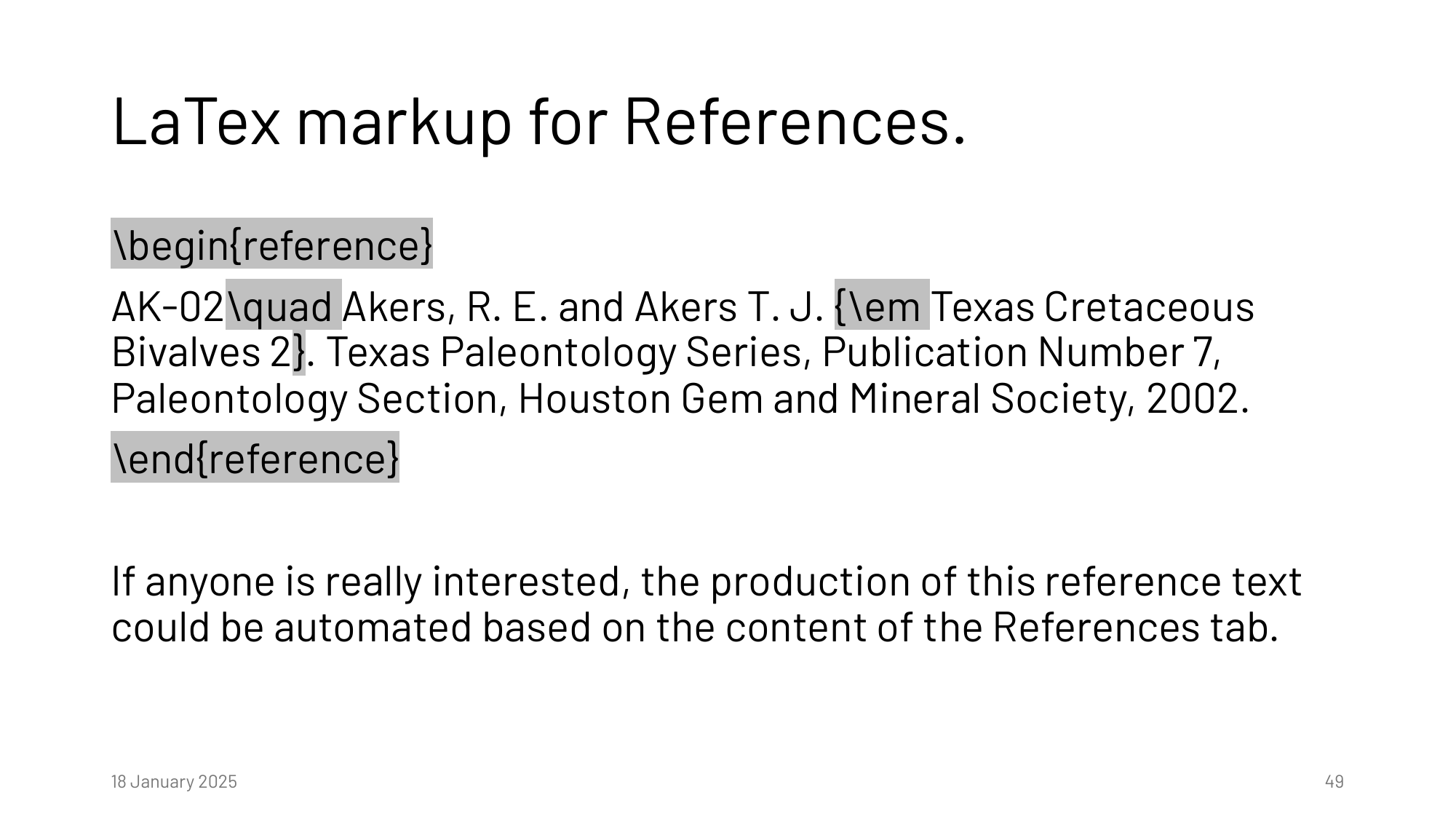

# LaTex markup for References.
\begin{reference}
AK-02\quad Akers, R. E. and Akers T. J. {\em Texas Cretaceous Bivalves 2}. Texas Paleontology Series, Publication Number 7, Paleontology Section, Houston Gem and Mineral Society, 2002.
\end{reference}

If anyone is really interested, the production of this reference text could be automated based on the content of the References tab.

18 January 2025
49